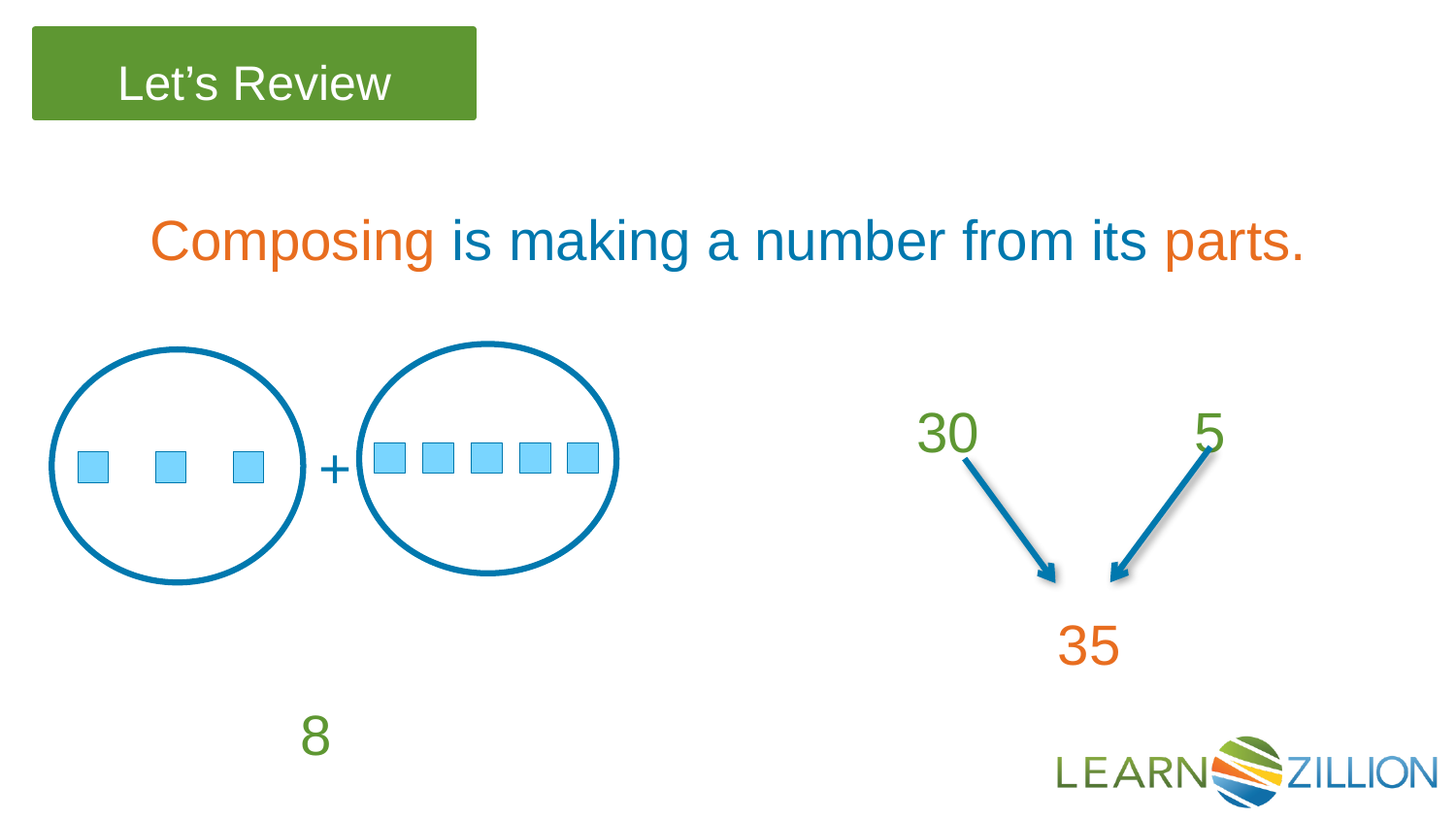

Composing is making a number from its parts.

+
30
5

35
8